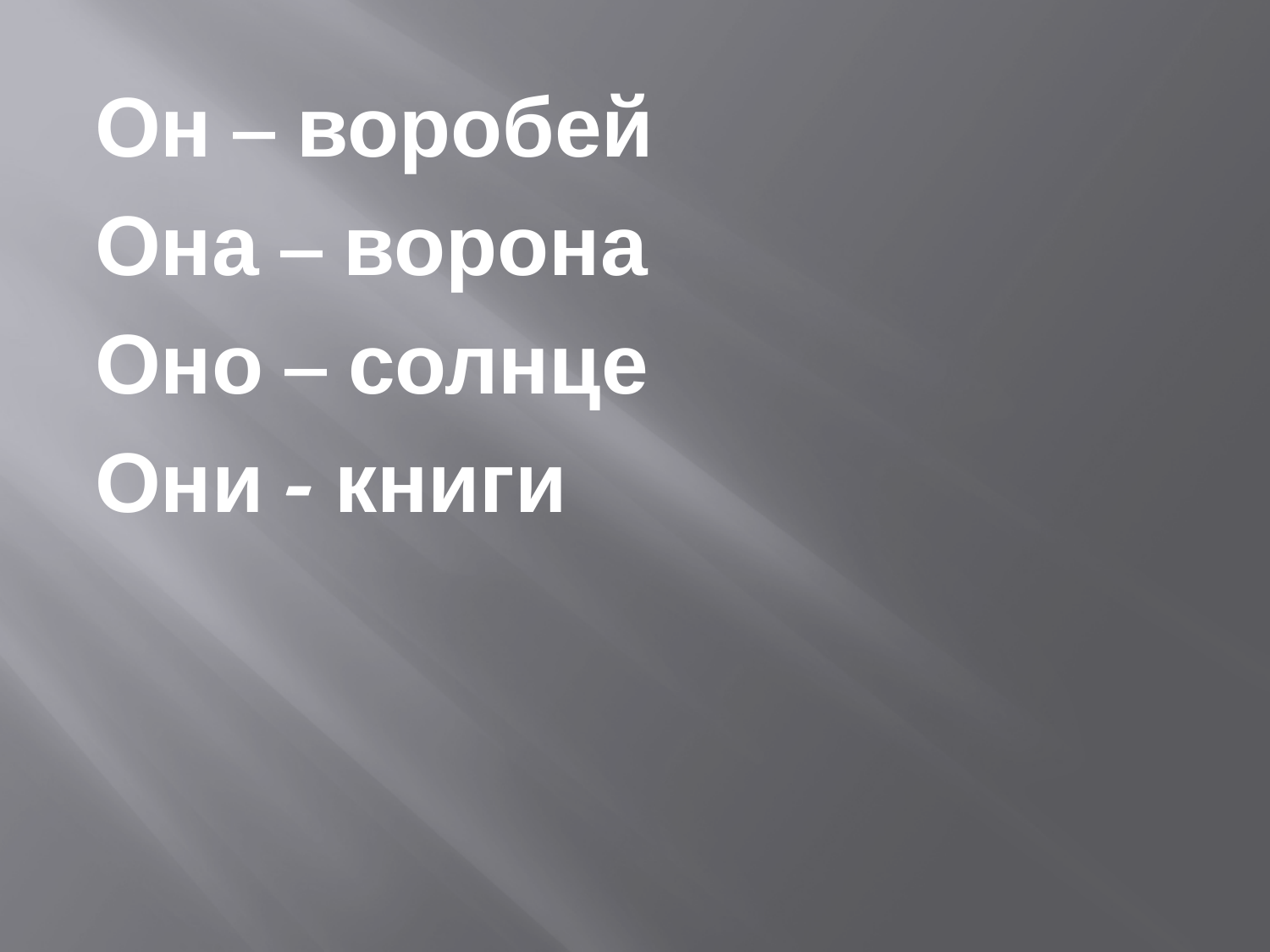

Он – воробей
Она – ворона
Оно – солнце
Они - книги